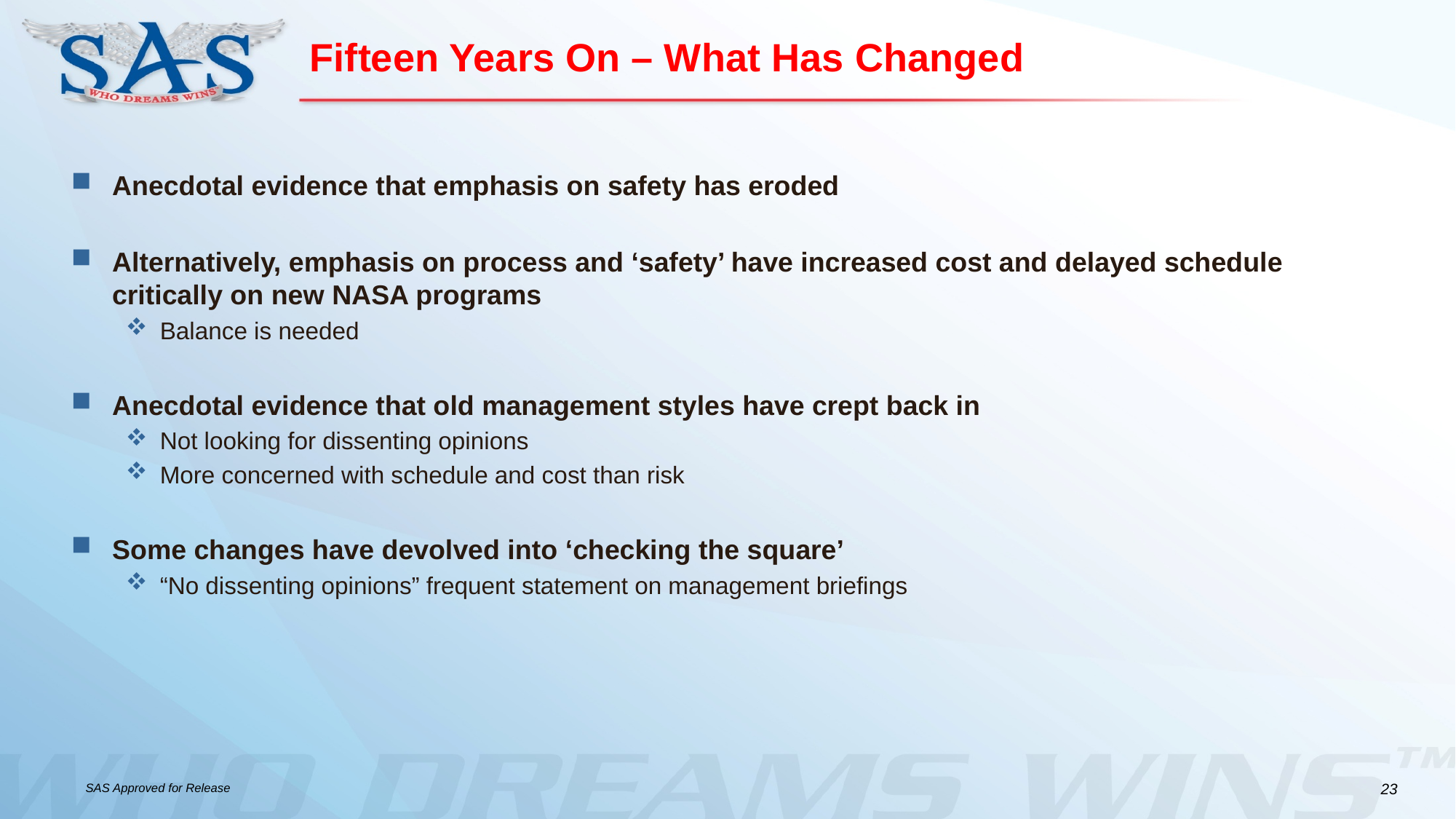

# Fifteen Years On – What Has Changed
Anecdotal evidence that emphasis on safety has eroded

Alternatively, emphasis on process and ‘safety’ have increased cost and delayed schedule critically on new NASA programs
Balance is needed

Anecdotal evidence that old management styles have crept back in
Not looking for dissenting opinions
More concerned with schedule and cost than risk

Some changes have devolved into ‘checking the square’
“No dissenting opinions” frequent statement on management briefings

23